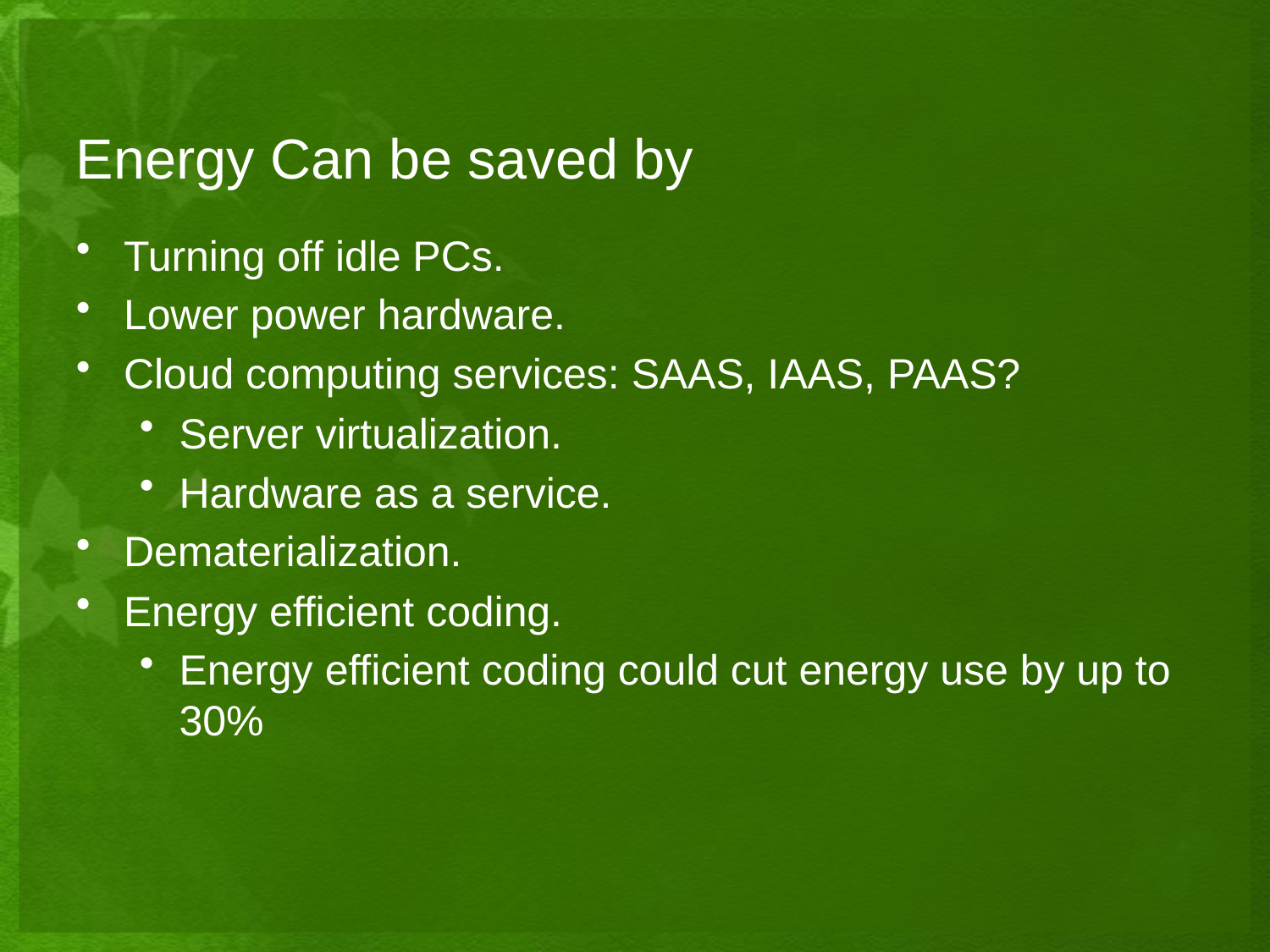

# Energy Can be saved by
Turning off idle PCs.
Lower power hardware.
Cloud computing services: SAAS, IAAS, PAAS?
Server virtualization.
Hardware as a service.
Dematerialization.
Energy efficient coding.
Energy efficient coding could cut energy use by up to 30%